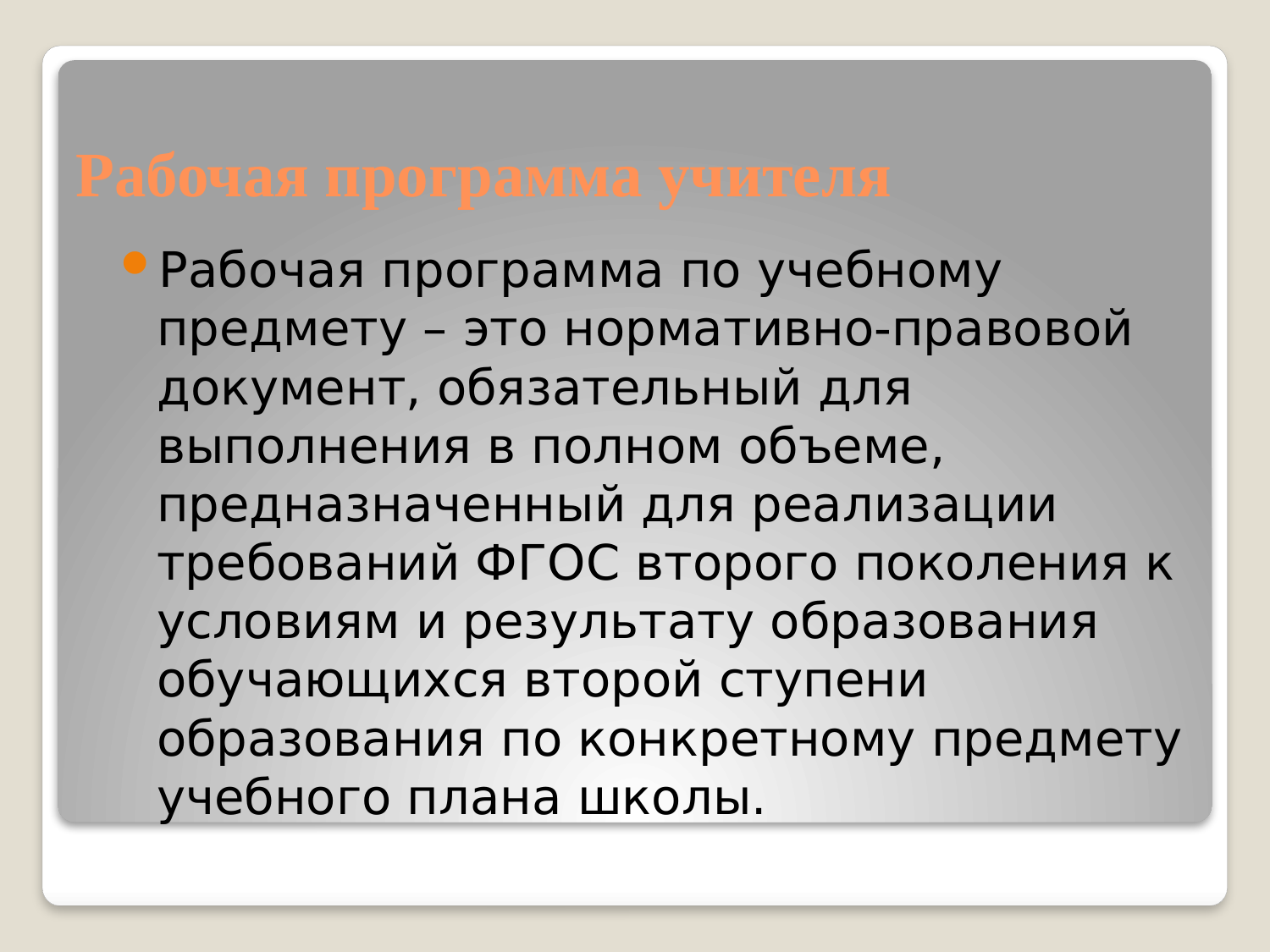

# Рабочая программа учителя
Рабочая программа по учебному предмету – это нормативно-правовой документ, обязательный для выполнения в полном объеме, предназначенный для реализации требований ФГОС второго поколения к условиям и результату образования обучающихся второй ступени образования по конкретному предмету учебного плана школы.